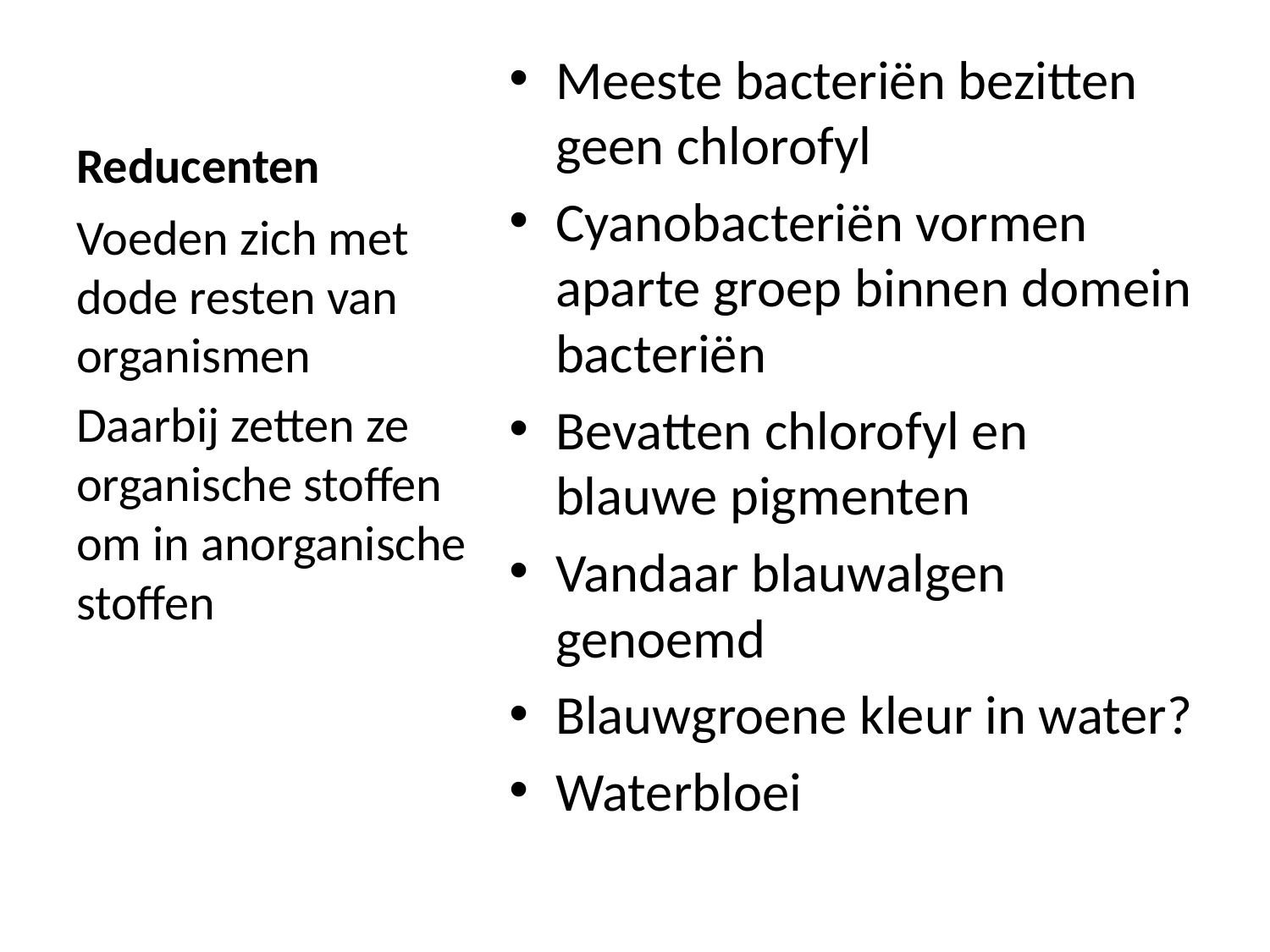

# Reducenten
Meeste bacteriën bezitten geen chlorofyl
Cyanobacteriën vormen aparte groep binnen domein bacteriën
Bevatten chlorofyl en blauwe pigmenten
Vandaar blauwalgen genoemd
Blauwgroene kleur in water?
Waterbloei
Voeden zich met dode resten van organismen
Daarbij zetten ze organische stoffen om in anorganische stoffen